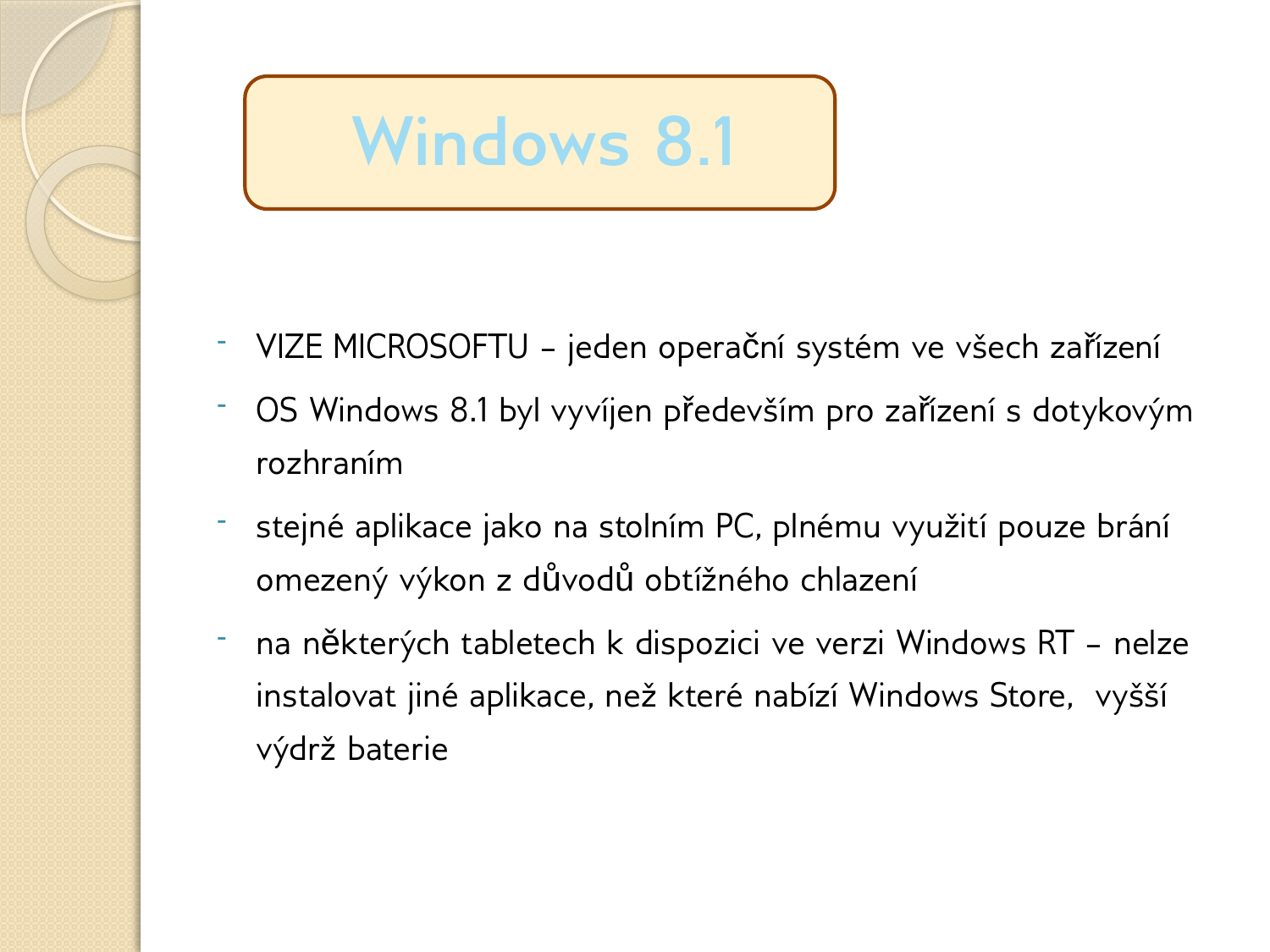

Windows 8.1
VIZE MICROSOFTU – jeden operační systém ve všech zařízení
OS Windows 8.1 byl vyvíjen především pro zařízení s dotykovým rozhraním
stejné aplikace jako na stolním PC, plnému využití pouze brání omezený výkon z důvodů obtížného chlazení
na některých tabletech k dispozici ve verzi Windows RT – nelze instalovat jiné aplikace, než které nabízí Windows Store,  vyšší výdrž baterie